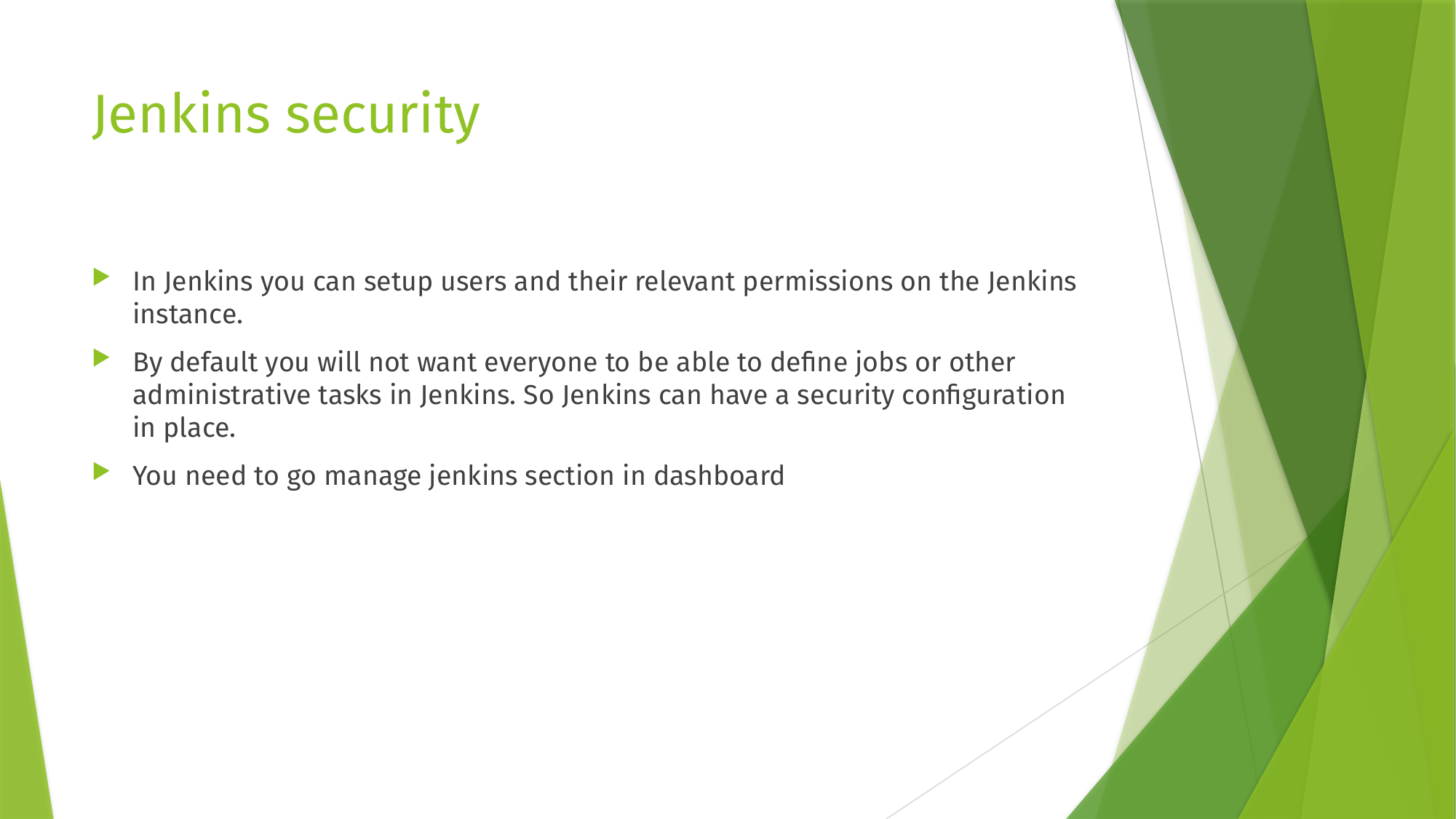

# Jenkins security
In Jenkins you can setup users and their relevant permissions on the Jenkins instance.
By default you will not want everyone to be able to define jobs or other administrative tasks in Jenkins. So Jenkins can have a security configuration in place.
You need to go manage jenkins section in dashboard